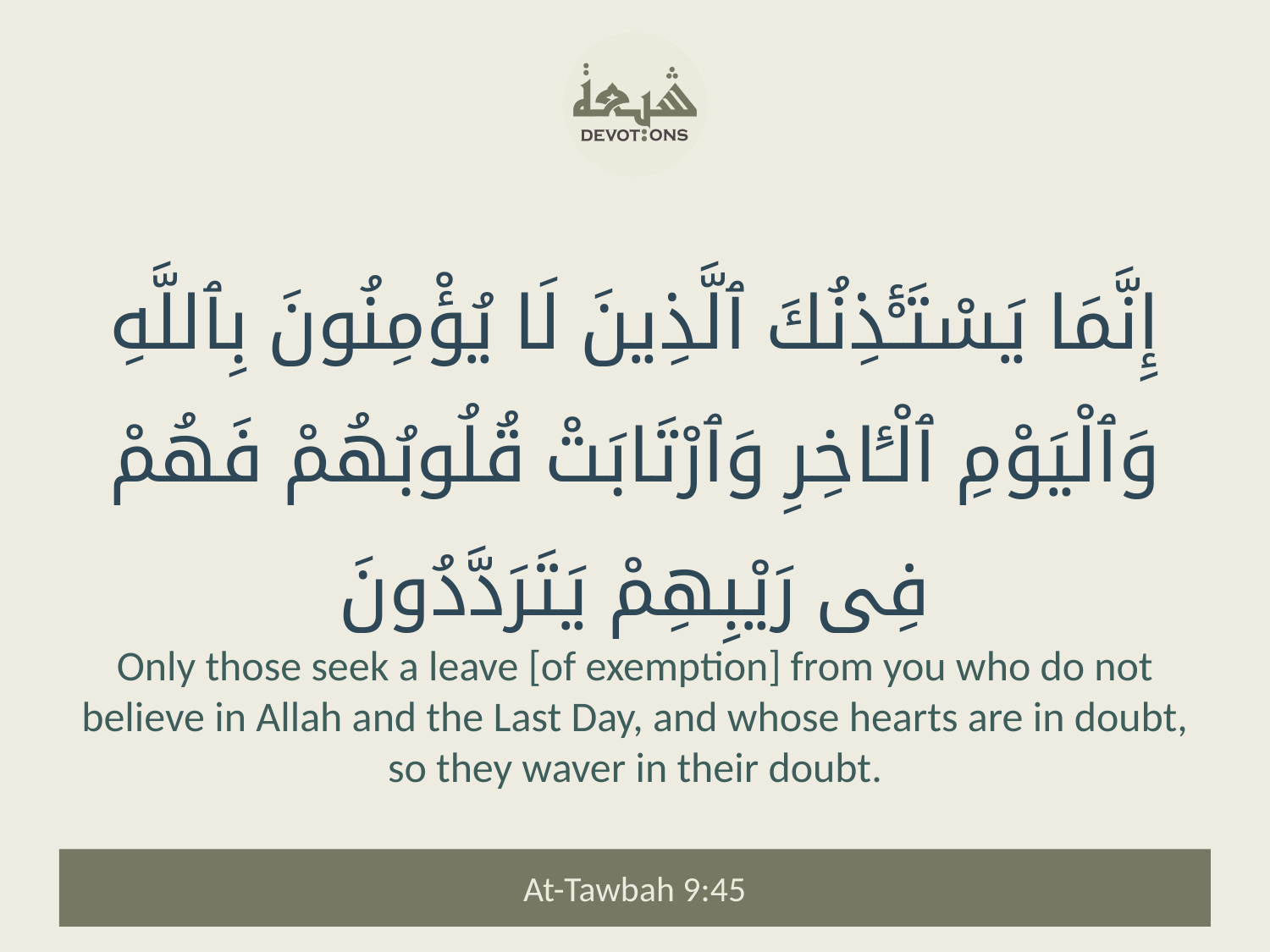

إِنَّمَا يَسْتَـْٔذِنُكَ ٱلَّذِينَ لَا يُؤْمِنُونَ بِٱللَّهِ وَٱلْيَوْمِ ٱلْـَٔاخِرِ وَٱرْتَابَتْ قُلُوبُهُمْ فَهُمْ فِى رَيْبِهِمْ يَتَرَدَّدُونَ
Only those seek a leave [of exemption] from you who do not believe in Allah and the Last Day, and whose hearts are in doubt, so they waver in their doubt.
At-Tawbah 9:45